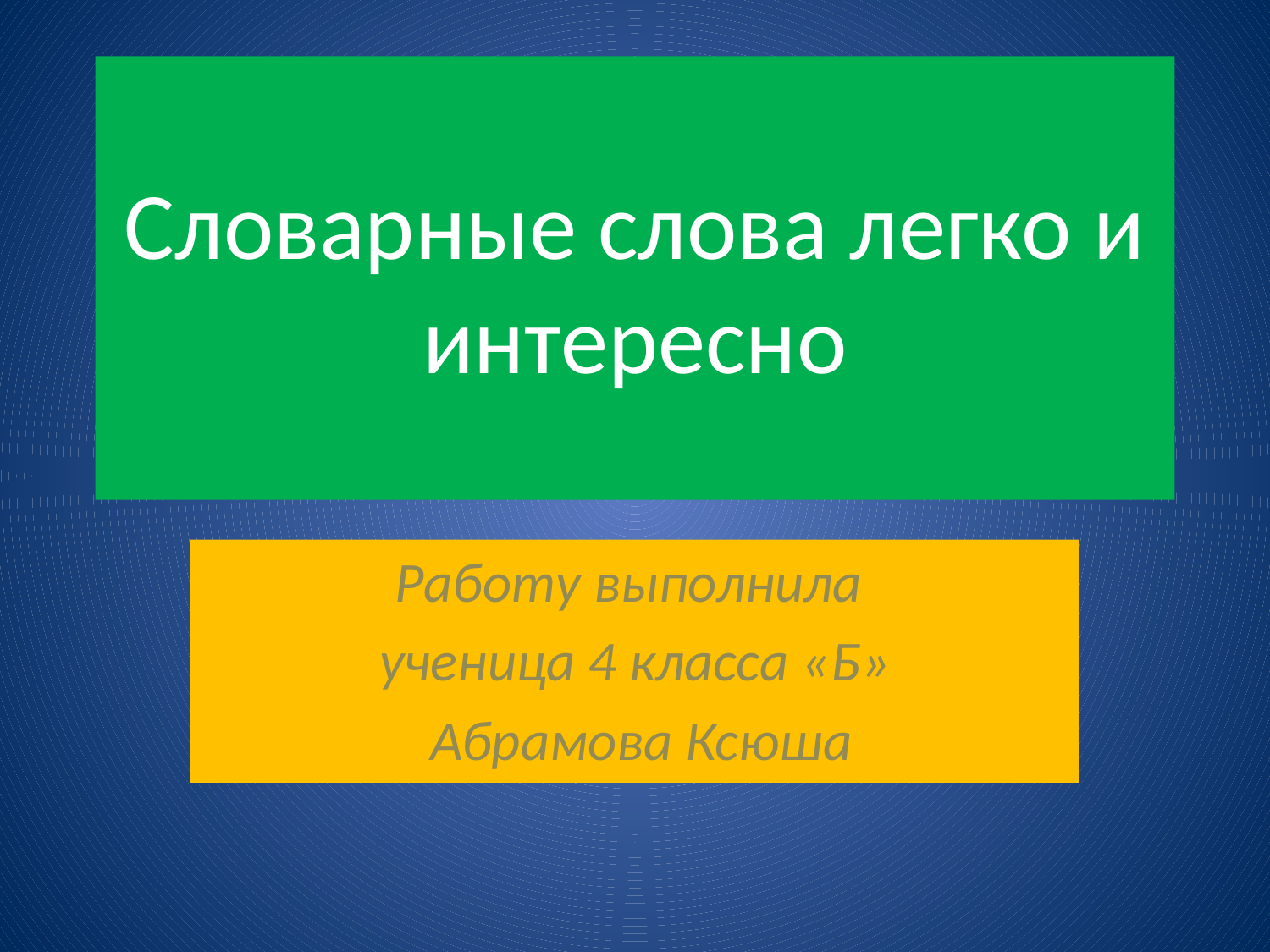

# Словарные слова легко и интересно
Работу выполнила
ученица 4 класса «Б»
 Абрамова Ксюша